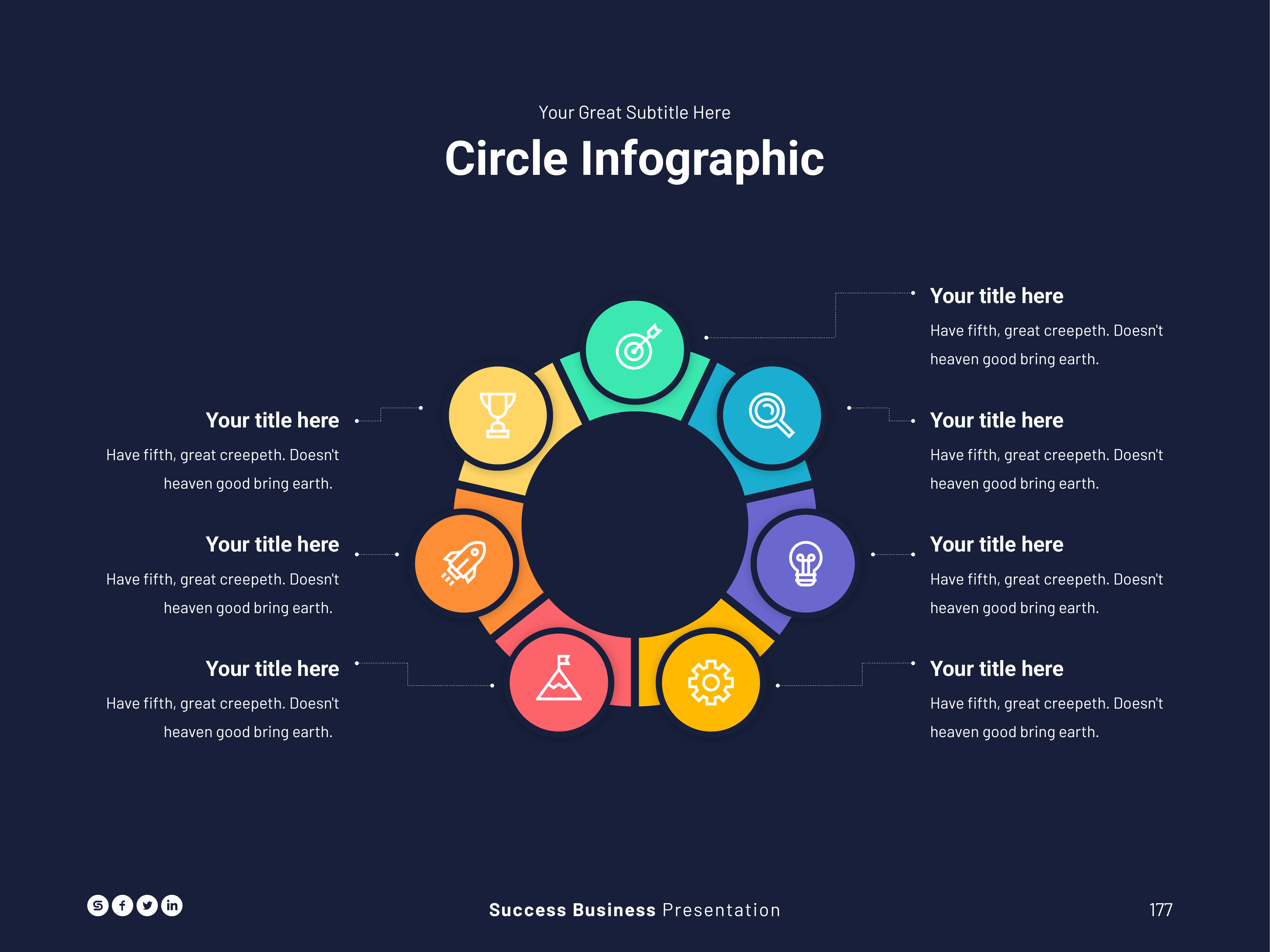

Your Great Subtitle Here
Circle Infographic
Your title here
Have fifth, great creepeth. Doesn't heaven good bring earth.

Your title here
Have fifth, great creepeth. Doesn't heaven good bring earth.
Your title here
Have fifth, great creepeth. Doesn't heaven good bring earth.

Your title here
Have fifth, great creepeth. Doesn't heaven good bring earth.
Your title here
Have fifth, great creepeth. Doesn't heaven good bring earth.

Your title here
Have fifth, great creepeth. Doesn't heaven good bring earth.
Your title here
Have fifth, great creepeth. Doesn't heaven good bring earth.